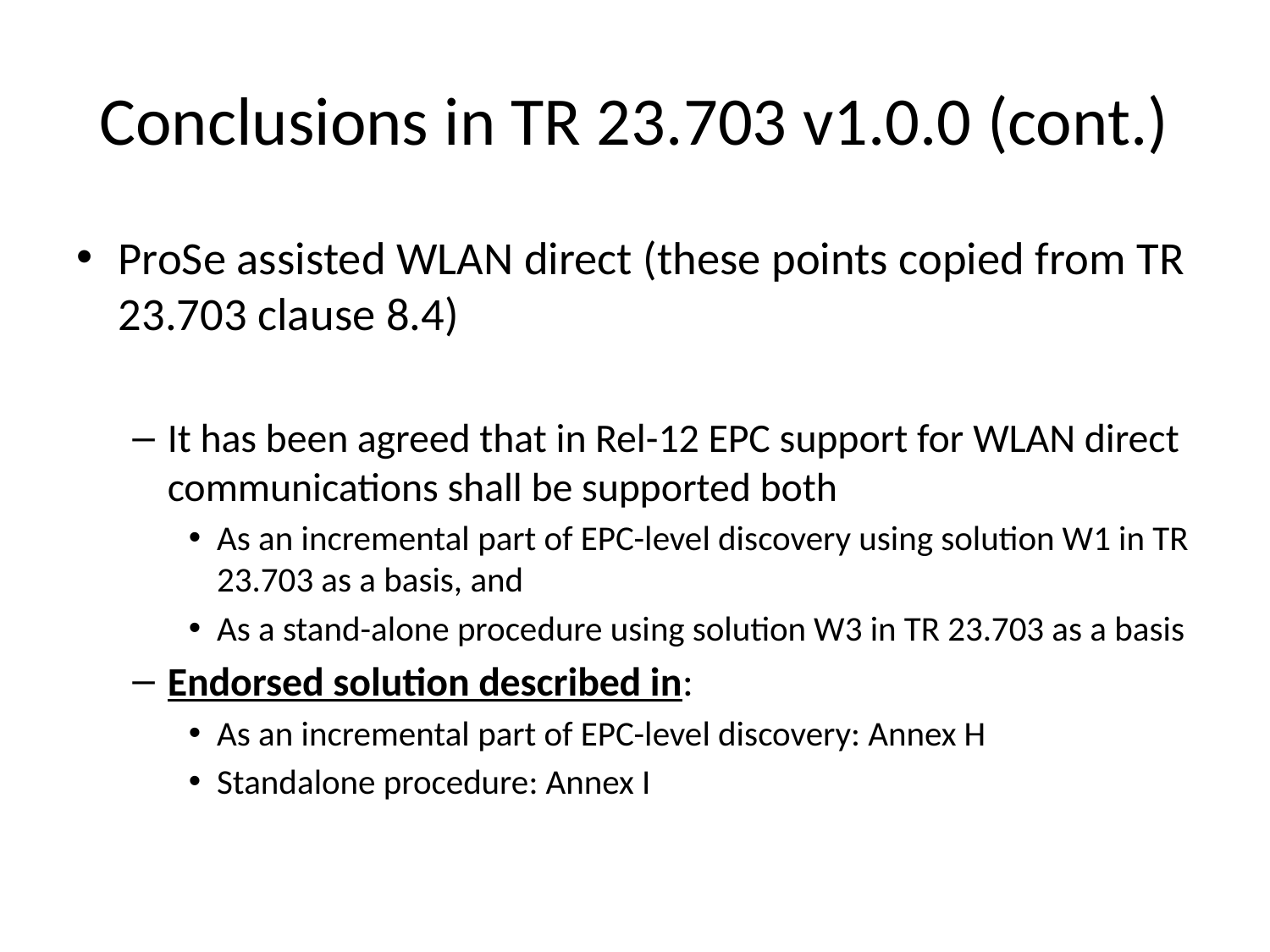

# Conclusions in TR 23.703 v1.0.0 (cont.)
ProSe assisted WLAN direct (these points copied from TR 23.703 clause 8.4)

It has been agreed that in Rel-12 EPC support for WLAN direct communications shall be supported both
As an incremental part of EPC-level discovery using solution W1 in TR 23.703 as a basis, and
As a stand-alone procedure using solution W3 in TR 23.703 as a basis
Endorsed solution described in:
As an incremental part of EPC-level discovery: Annex H
Standalone procedure: Annex I